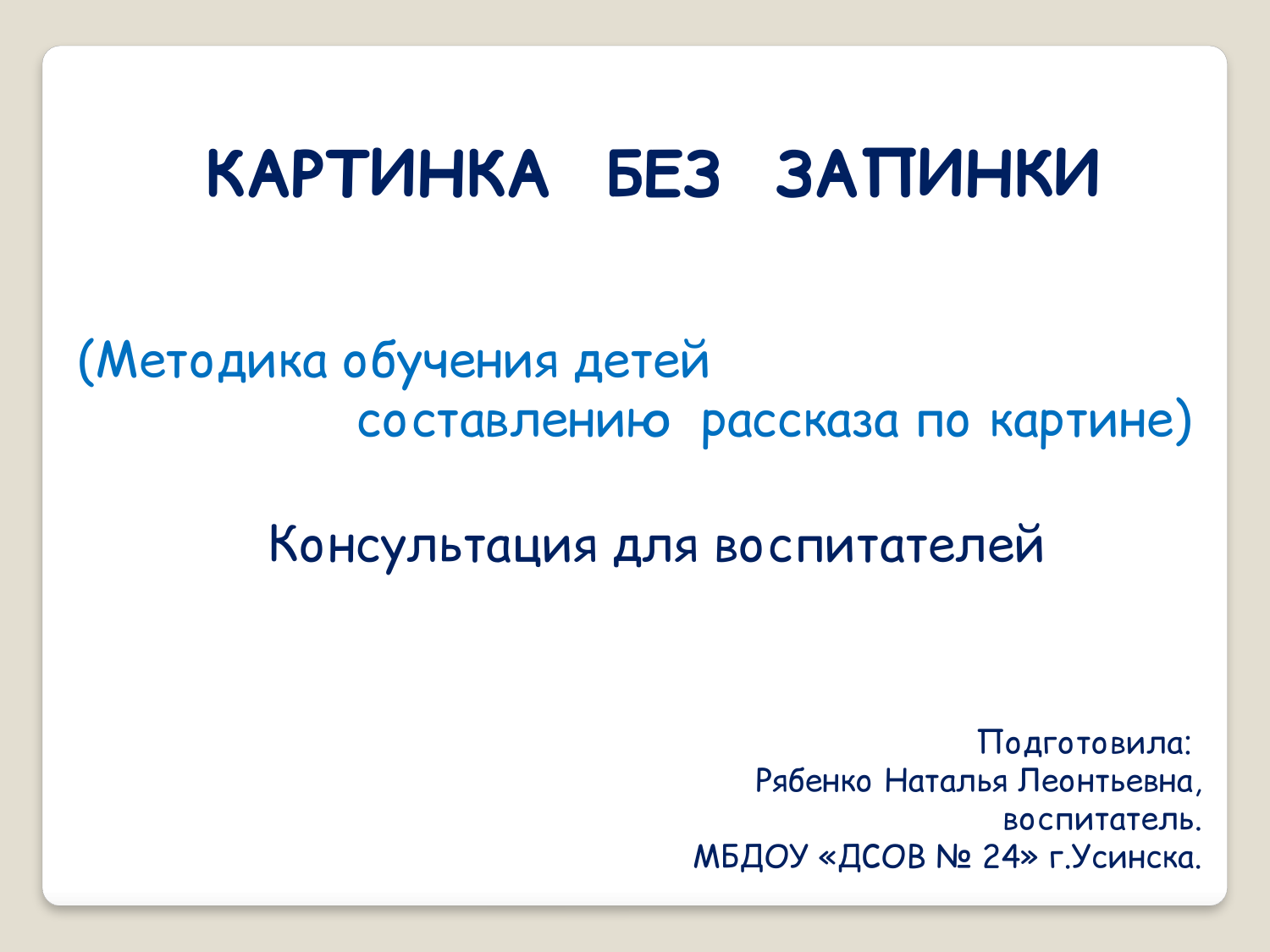

КАРТИНКА  БЕЗ  ЗАПИНКИ

(Методика обучения детей
                   составлению  рассказа по картине)
      Консультация для воспитателей
Подготовила:
Рябенко Наталья Леонтьевна,
воспитатель.
МБДОУ «ДСОВ № 24» г.Усинска.